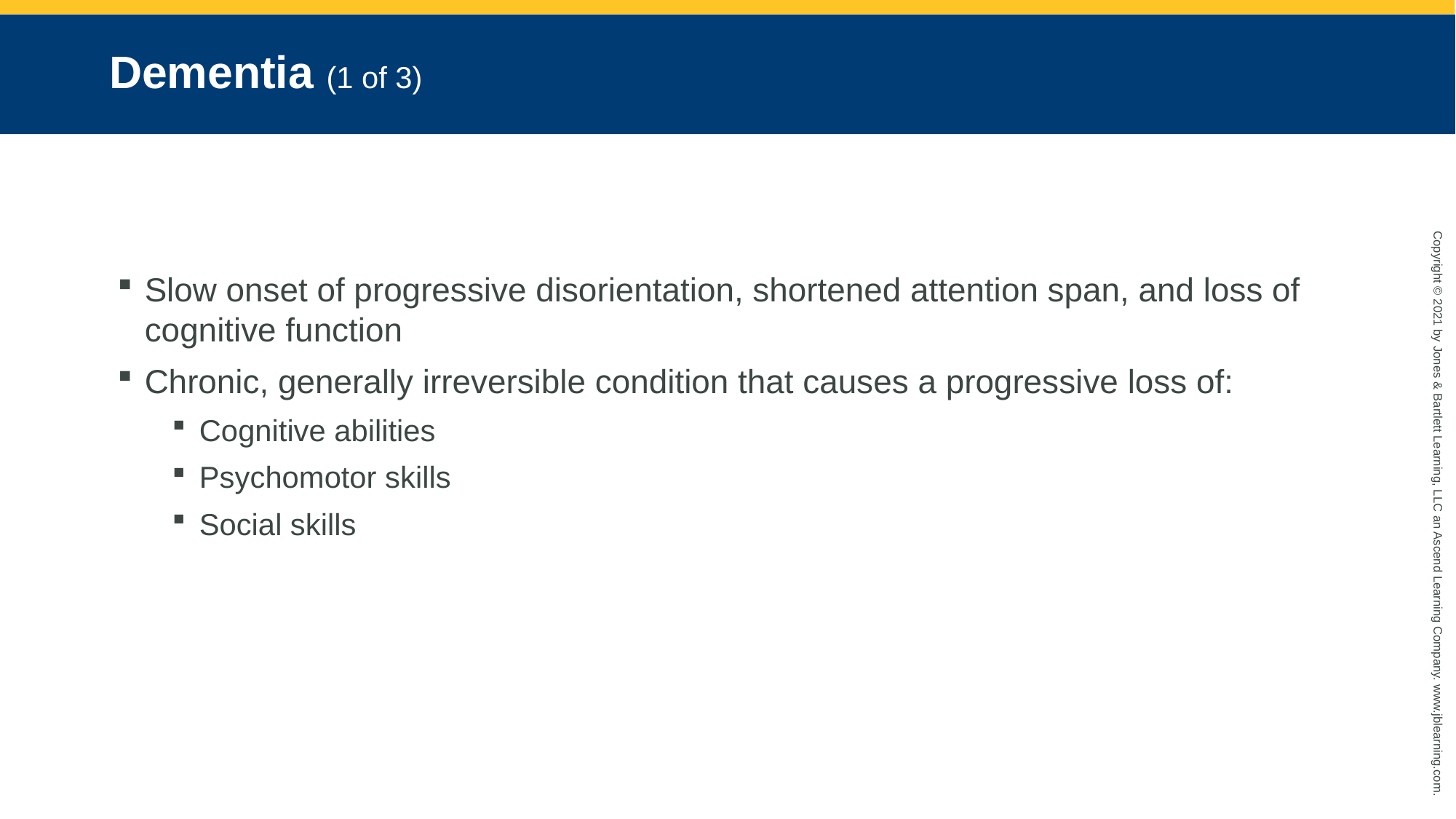

# Dementia (1 of 3)
Slow onset of progressive disorientation, shortened attention span, and loss of cognitive function
Chronic, generally irreversible condition that causes a progressive loss of:
Cognitive abilities
Psychomotor skills
Social skills